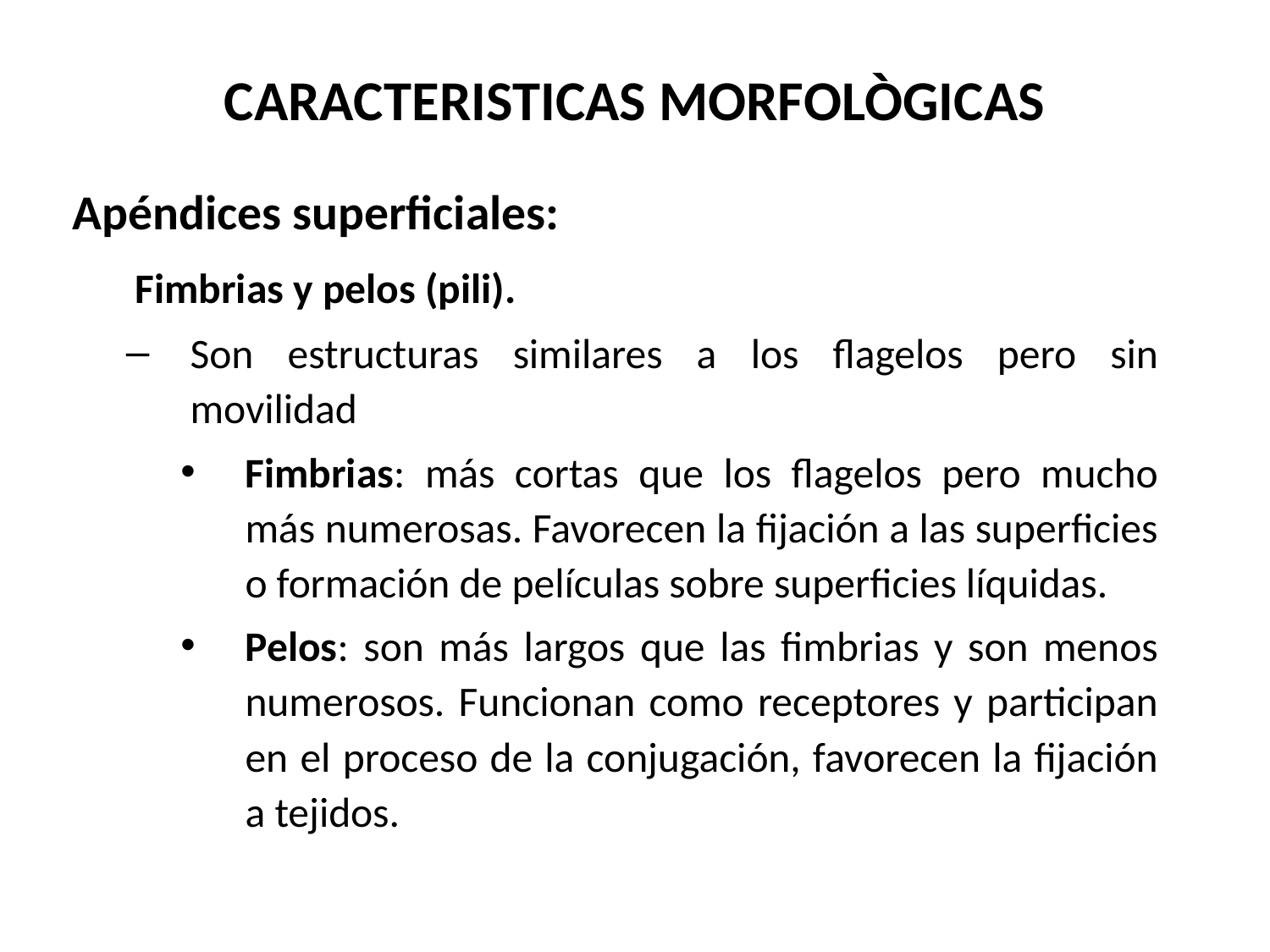

# CARACTERISTICAS MORFOLÒGICAS
Apéndices superficiales:
	Fimbrias y pelos (pili).
Son estructuras similares a los flagelos pero sin movilidad
Fimbrias: más cortas que los flagelos pero mucho más numerosas. Favorecen la fijación a las superficies o formación de películas sobre superficies líquidas.
Pelos: son más largos que las fimbrias y son menos numerosos. Funcionan como receptores y participan en el proceso de la conjugación, favorecen la fijación a tejidos.